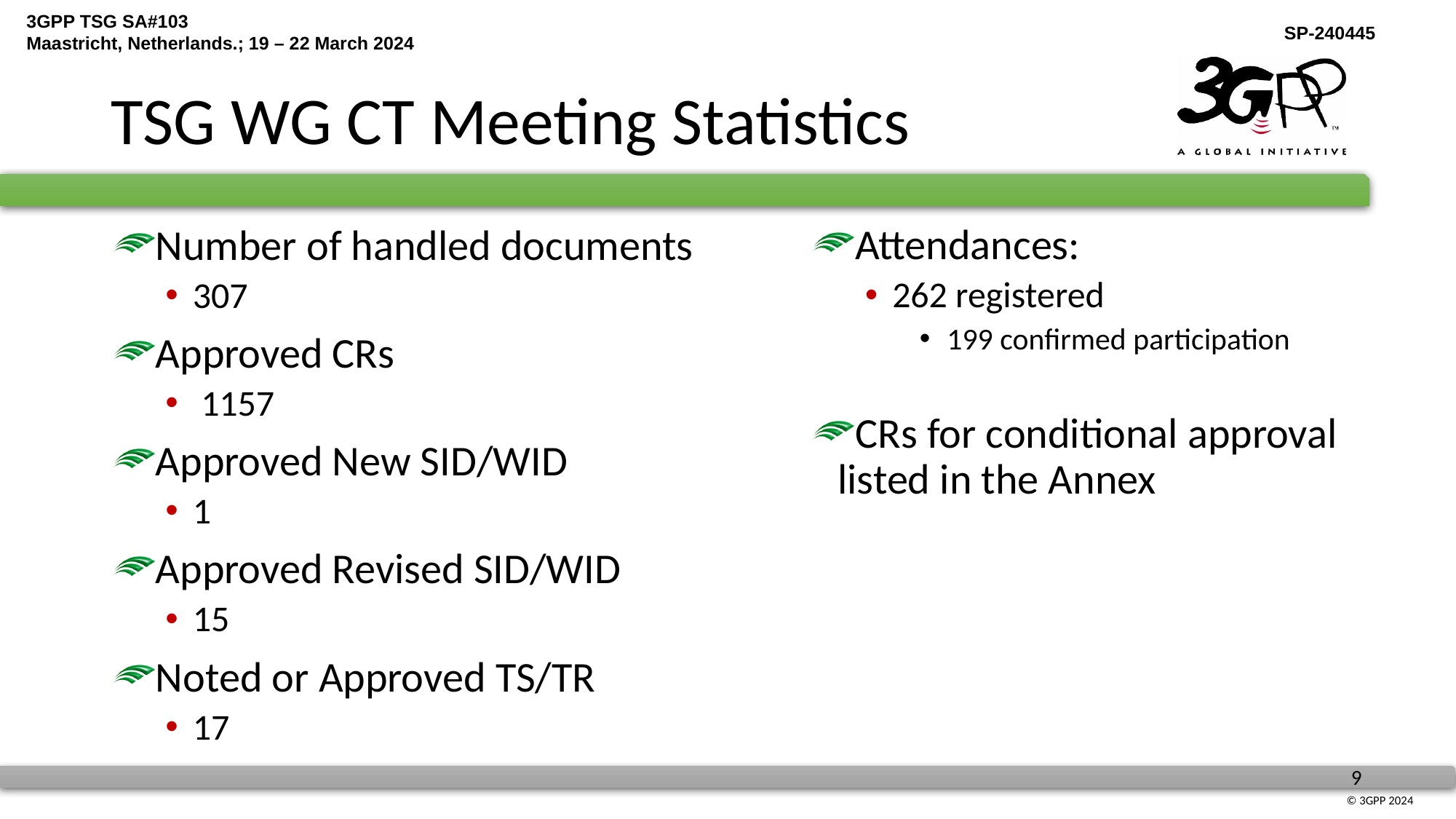

# TSG WG CT Meeting Statistics
Attendances:
262 registered
199 confirmed participation

CRs for conditional approval listed in the Annex
Number of handled documents
307
Approved CRs
 1157
Approved New SID/WID
1
Approved Revised SID/WID
15
Noted or Approved TS/TR
17